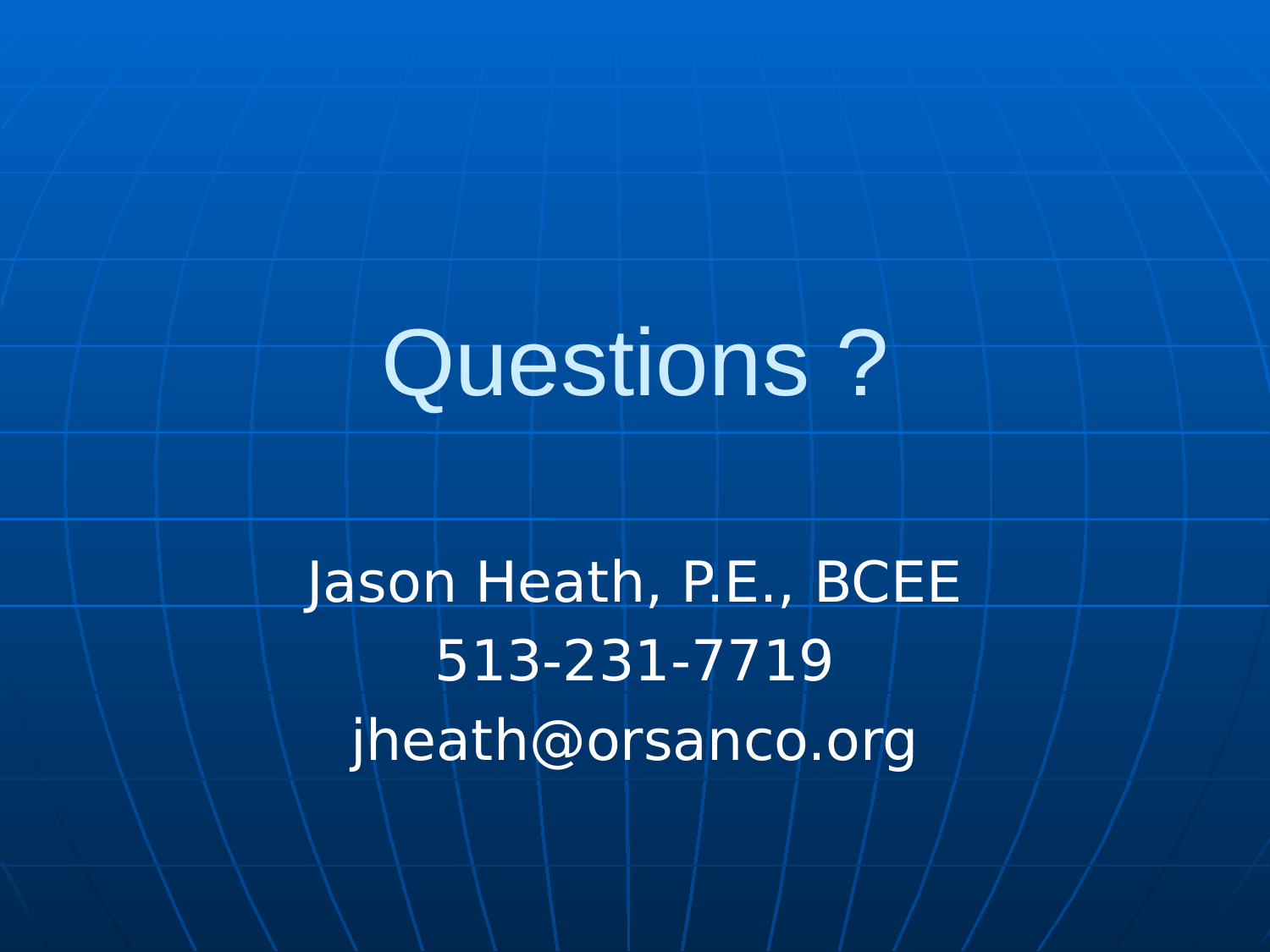

# Questions ?
Jason Heath, P.E., BCEE
513-231-7719
jheath@orsanco.org